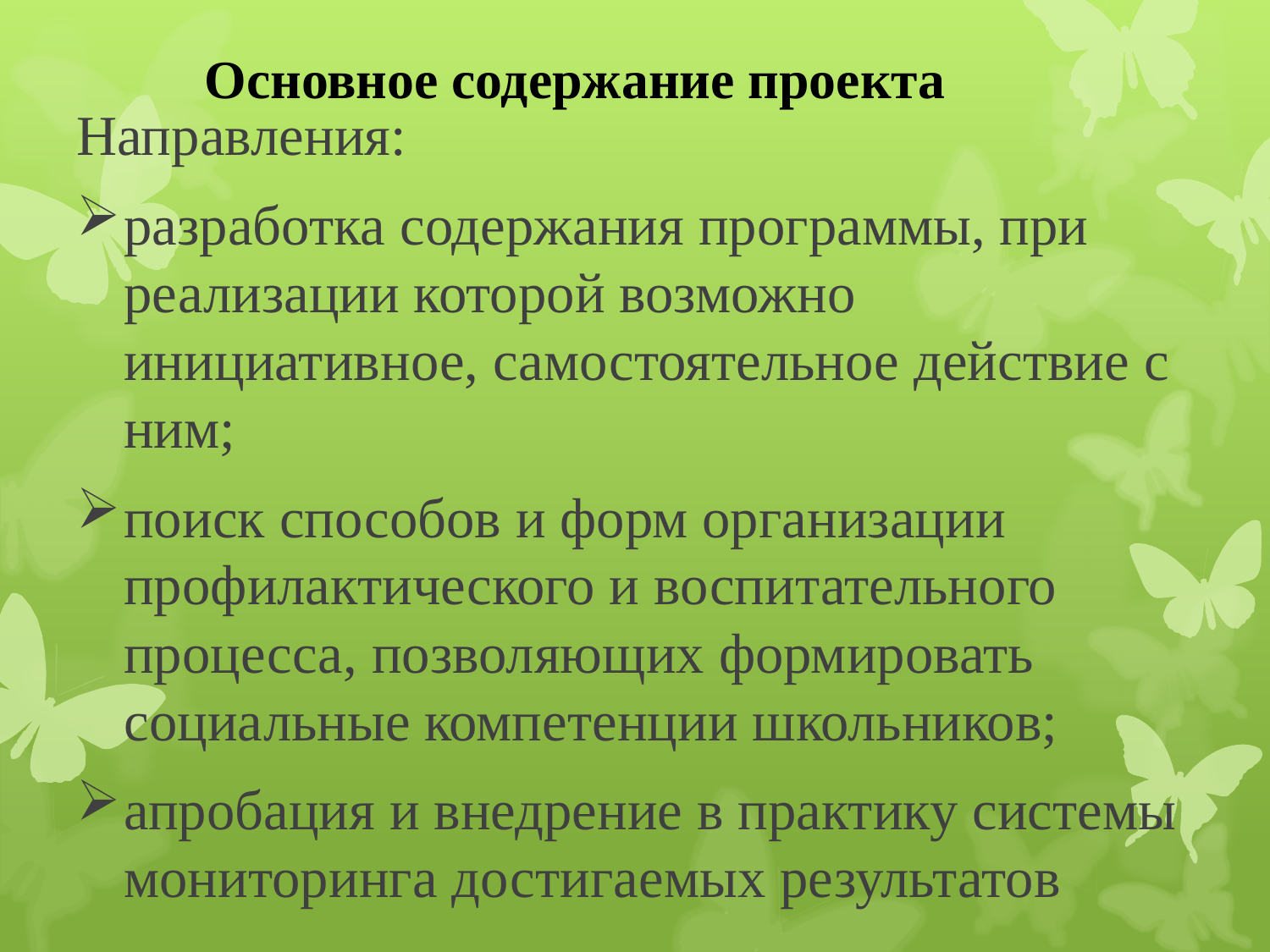

# Основное содержание проекта
Направления:
разработка содержания программы, при реализации которой возможно инициативное, самостоятельное действие с ним;
поиск способов и форм организации профилактического и воспитательного процесса, позволяющих формировать социальные компетенции школьников;
апробация и внедрение в практику системы мониторинга достигаемых результатов